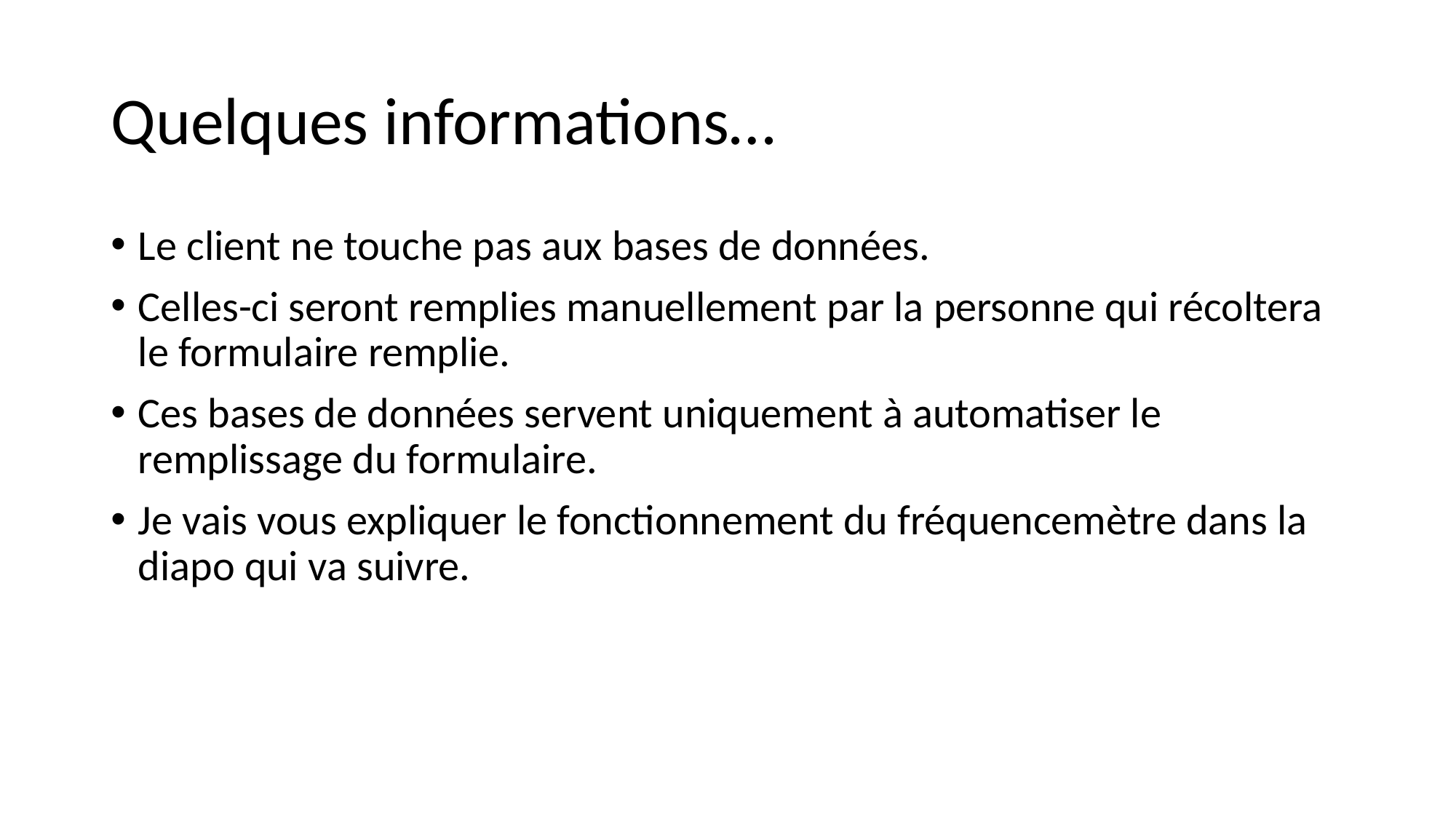

# Quelques informations…
Le client ne touche pas aux bases de données.
Celles-ci seront remplies manuellement par la personne qui récoltera le formulaire remplie.
Ces bases de données servent uniquement à automatiser le remplissage du formulaire.
Je vais vous expliquer le fonctionnement du fréquencemètre dans la diapo qui va suivre.